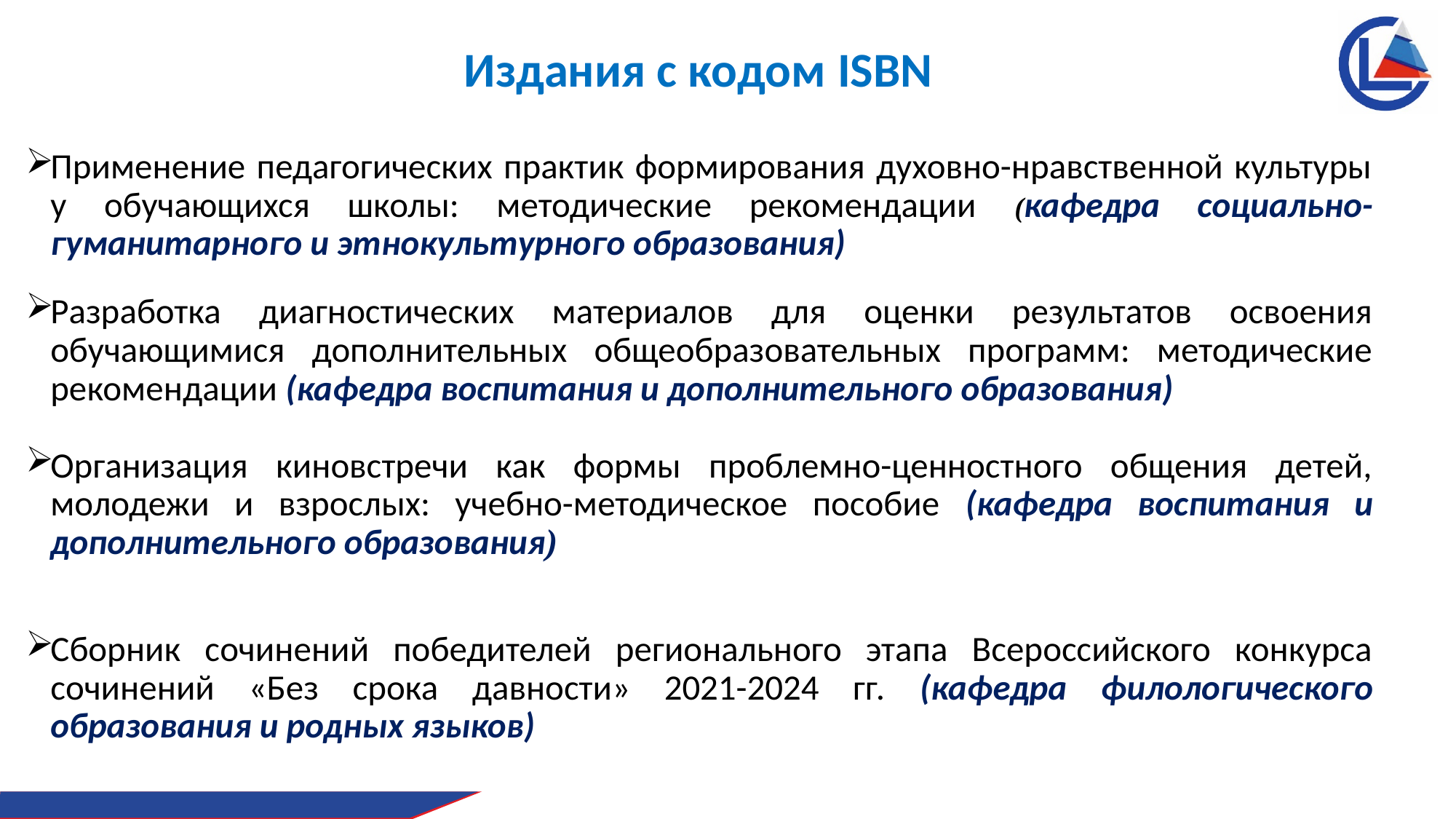

# Издания с кодом ISBN
Применение педагогических практик формирования духовно-нравственной культуры у обучающихся школы: методические рекомендации (кафедра социально-гуманитарного и этнокультурного образования)

Разработка диагностических материалов для оценки результатов освоения обучающимися дополнительных общеобразовательных программ: методические рекомендации (кафедра воспитания и дополнительного образования)

Организация киновстречи как формы проблемно-ценностного общения детей, молодежи и взрослых: учебно-методическое пособие (кафедра воспитания и дополнительного образования)

Сборник сочинений победителей регионального этапа Всероссийского конкурса сочинений «Без срока давности» 2021-2024 гг. (кафедра филологического образования и родных языков)